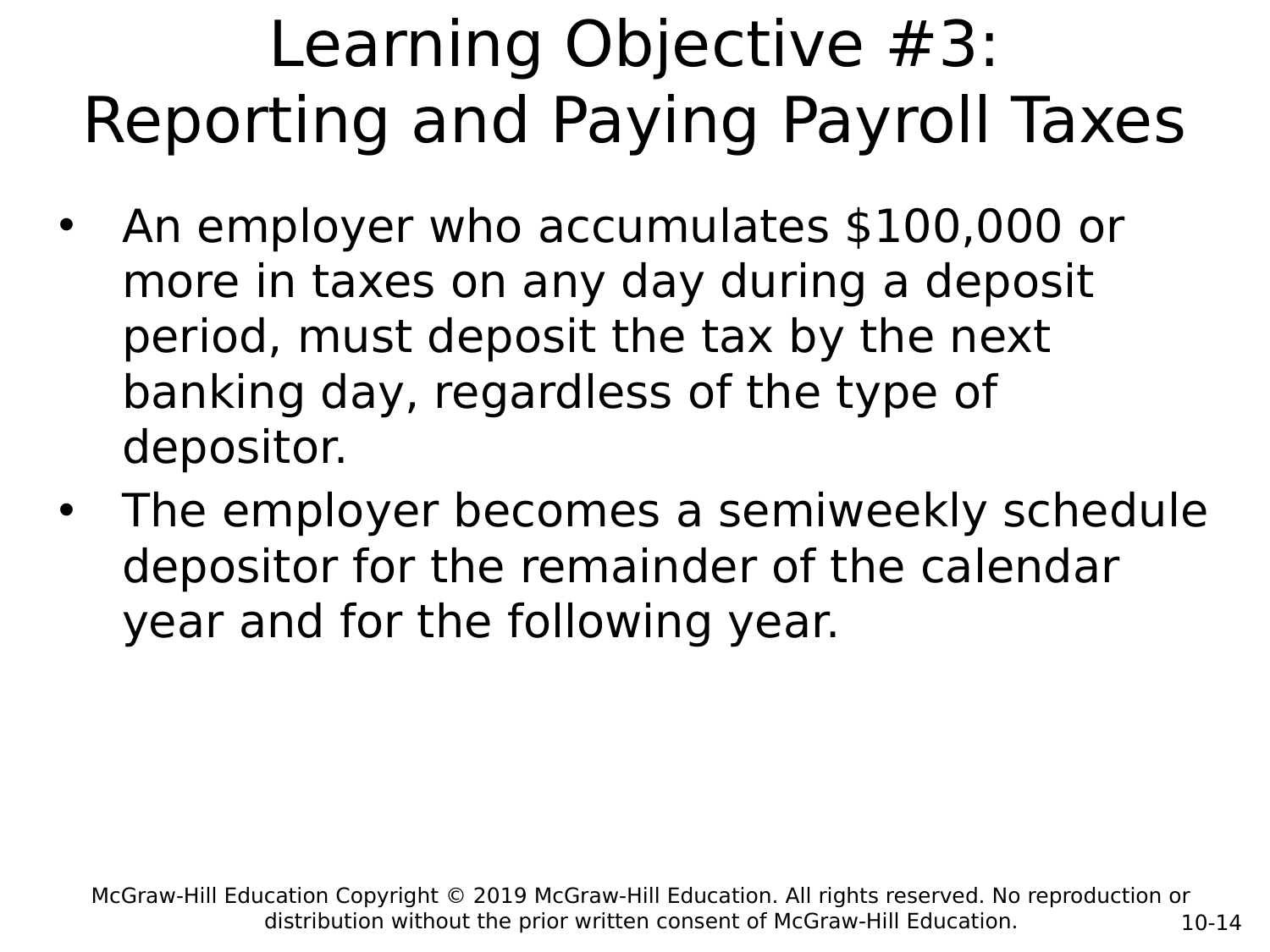

# Learning Objective #3: Reporting and Paying Payroll Taxes
An employer who accumulates $100,000 or more in taxes on any day during a deposit period, must deposit the tax by the next banking day, regardless of the type of depositor.
The employer becomes a semiweekly schedule depositor for the remainder of the calendar year and for the following year.
McGraw-Hill Education Copyright © 2019 McGraw-Hill Education. All rights reserved. No reproduction or distribution without the prior written consent of McGraw-Hill Education.
10-14